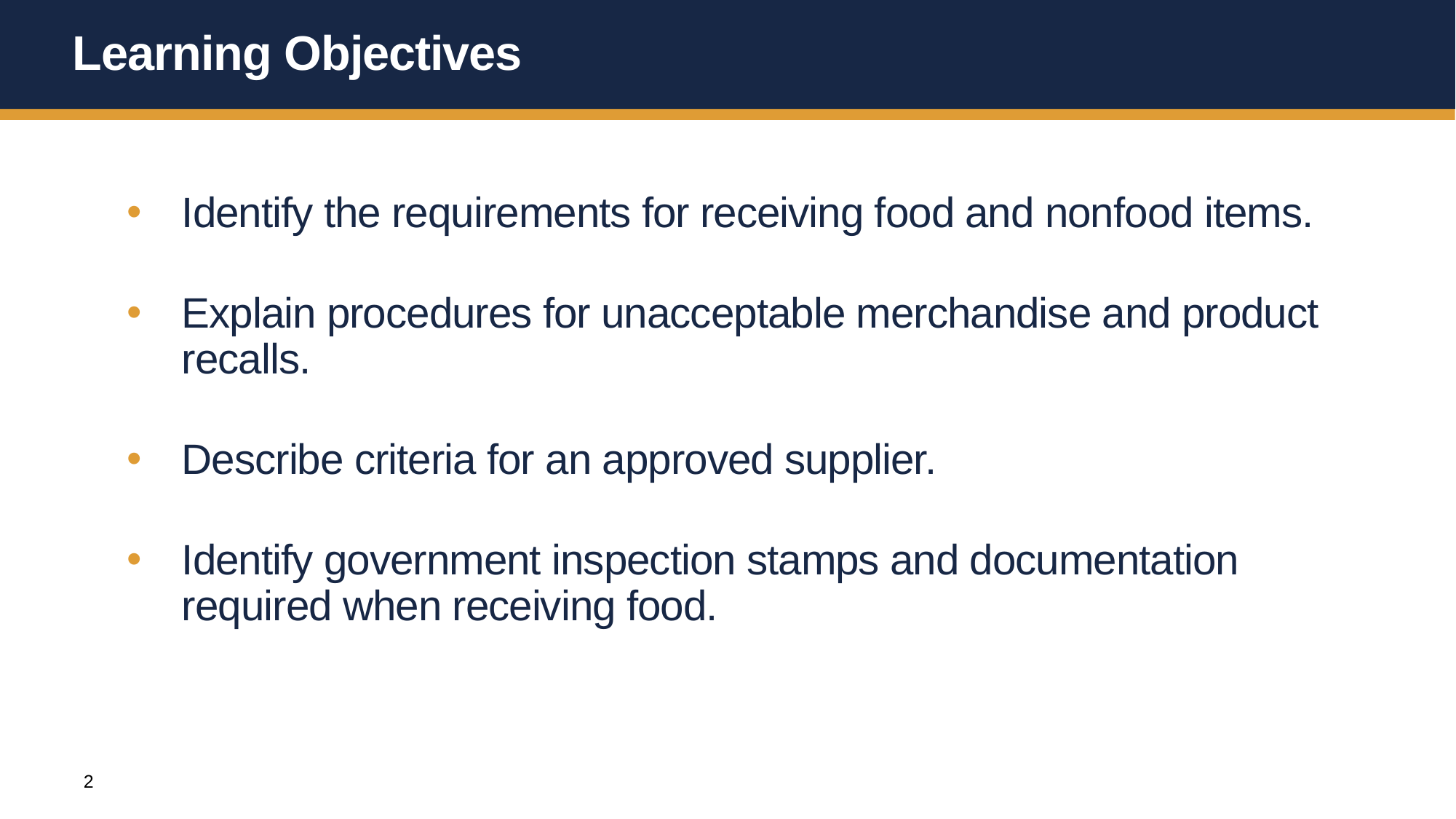

# Learning Objectives
Identify the requirements for receiving food and nonfood items.
Explain procedures for unacceptable merchandise and product recalls.
Describe criteria for an approved supplier.
Identify government inspection stamps and documentation required when receiving food.
2